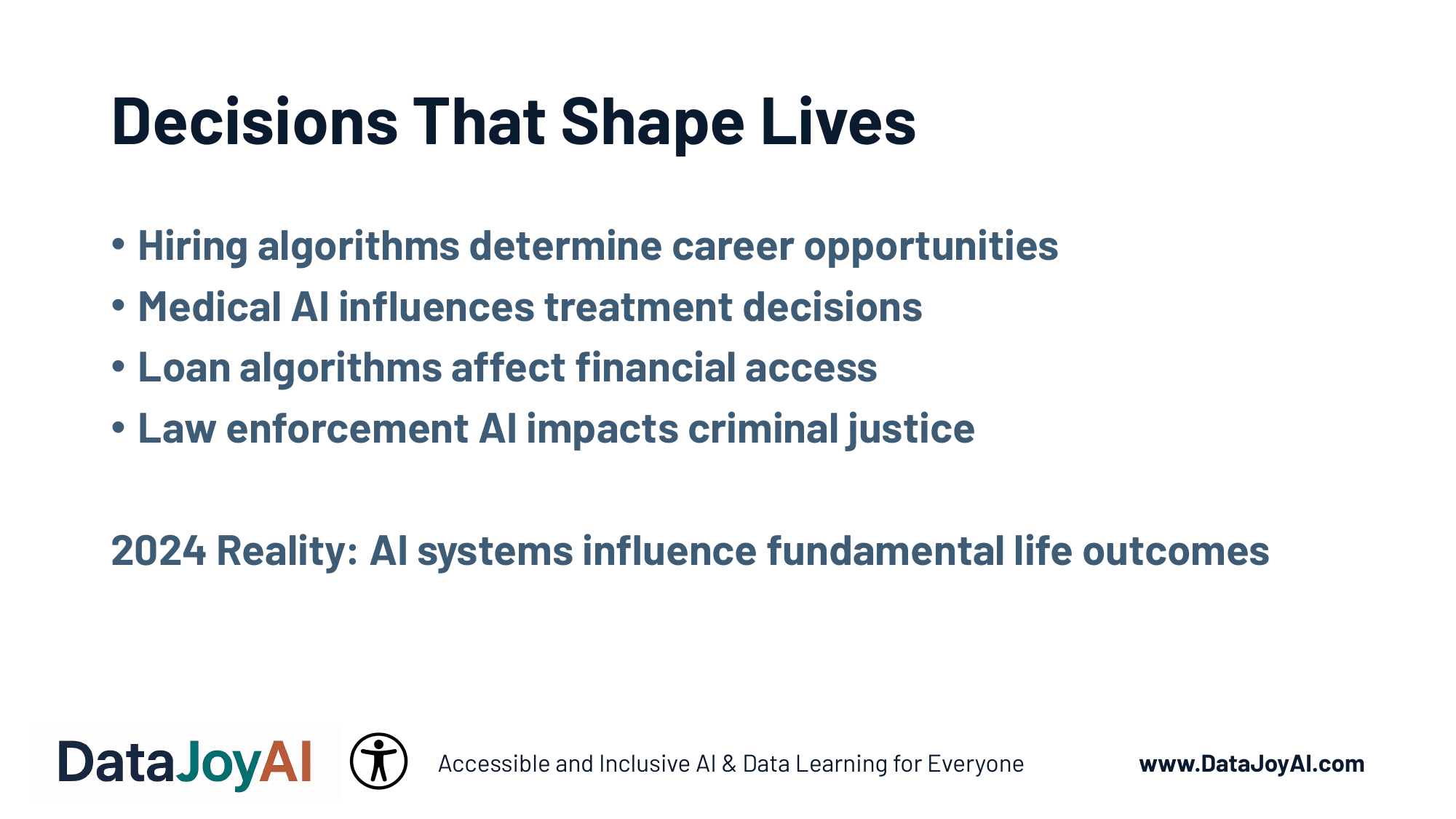

# Decisions That Shape Lives
Hiring algorithms determine career opportunities
Medical AI influences treatment decisions
Loan algorithms affect financial access
Law enforcement AI impacts criminal justice

2024 Reality: AI systems influence fundamental life outcomes